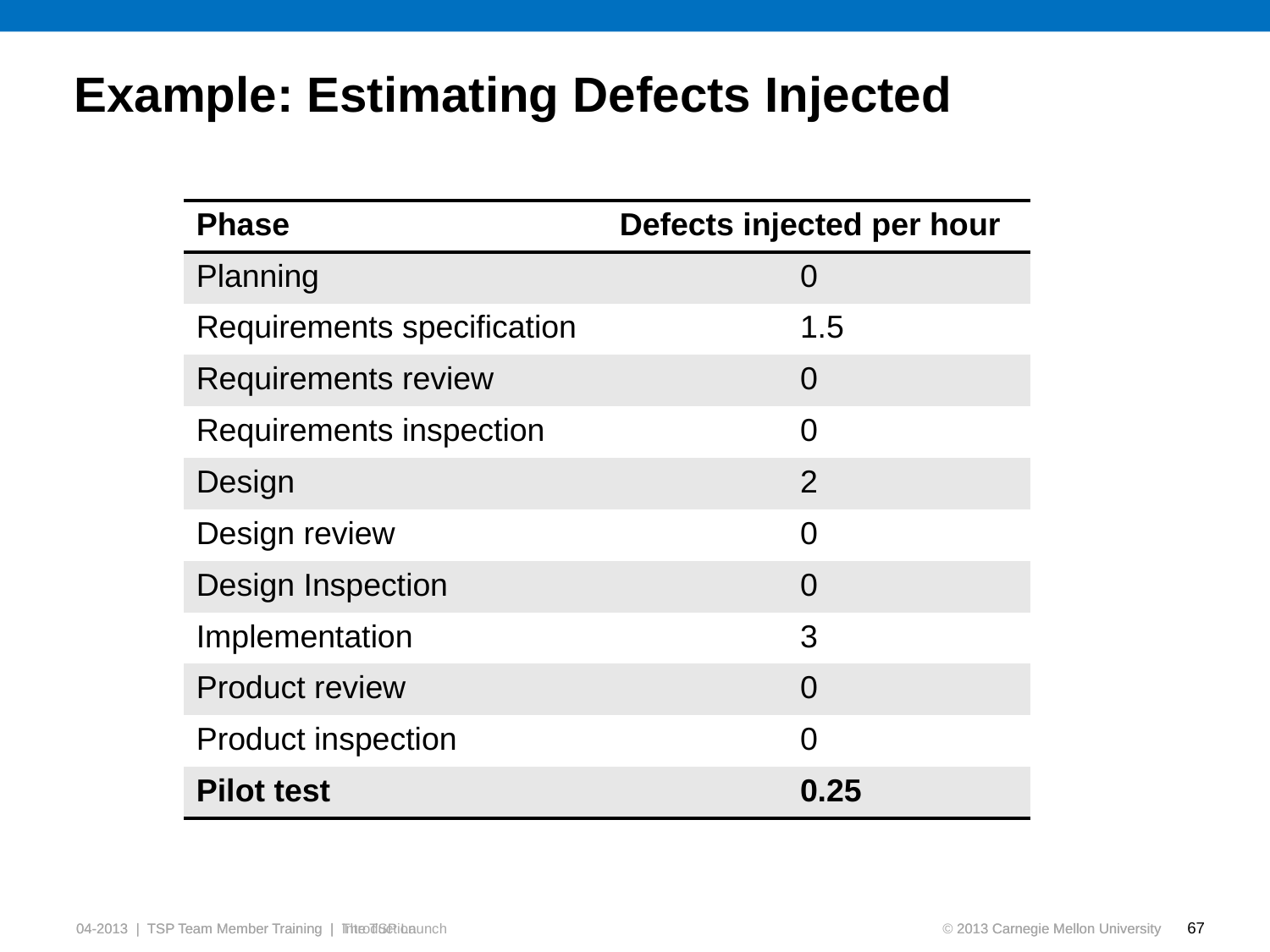

# Example: Estimating Defects Injected
| Phase | Defects injected per hour |
| --- | --- |
| Planning | 0 |
| Requirements specification | 1.5 |
| Requirements review | 0 |
| Requirements inspection | 0 |
| Design | 2 |
| Design review | 0 |
| Design Inspection | 0 |
| Implementation | 3 |
| Product review | 0 |
| Product inspection | 0 |
| Pilot test | 0.25 |